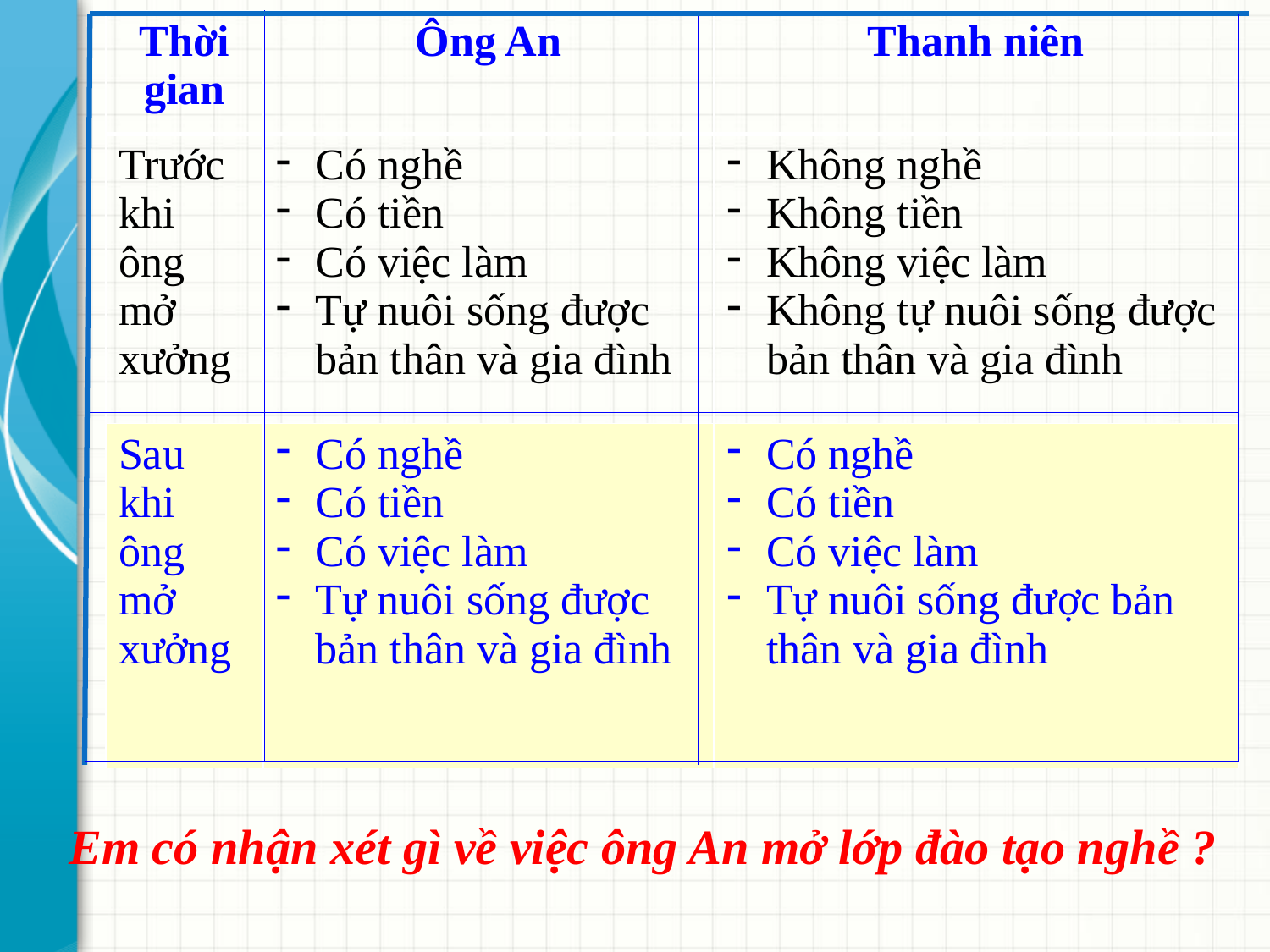

| Thời gian | Ông An | Thanh niên |
| --- | --- | --- |
| Trước khi ông mở xưởng | Có nghề Có tiền Có việc làm Tự nuôi sống được bản thân và gia đình | Không nghề Không tiền Không việc làm Không tự nuôi sống được bản thân và gia đình |
| Sau khi ông mở xưởng | Có nghề Có tiền Có việc làm Tự nuôi sống được bản thân và gia đình | Có nghề Có tiền Có việc làm Tự nuôi sống được bản thân và gia đình |
Em có nhận xét gì về việc ông An mở lớp đào tạo nghề ?